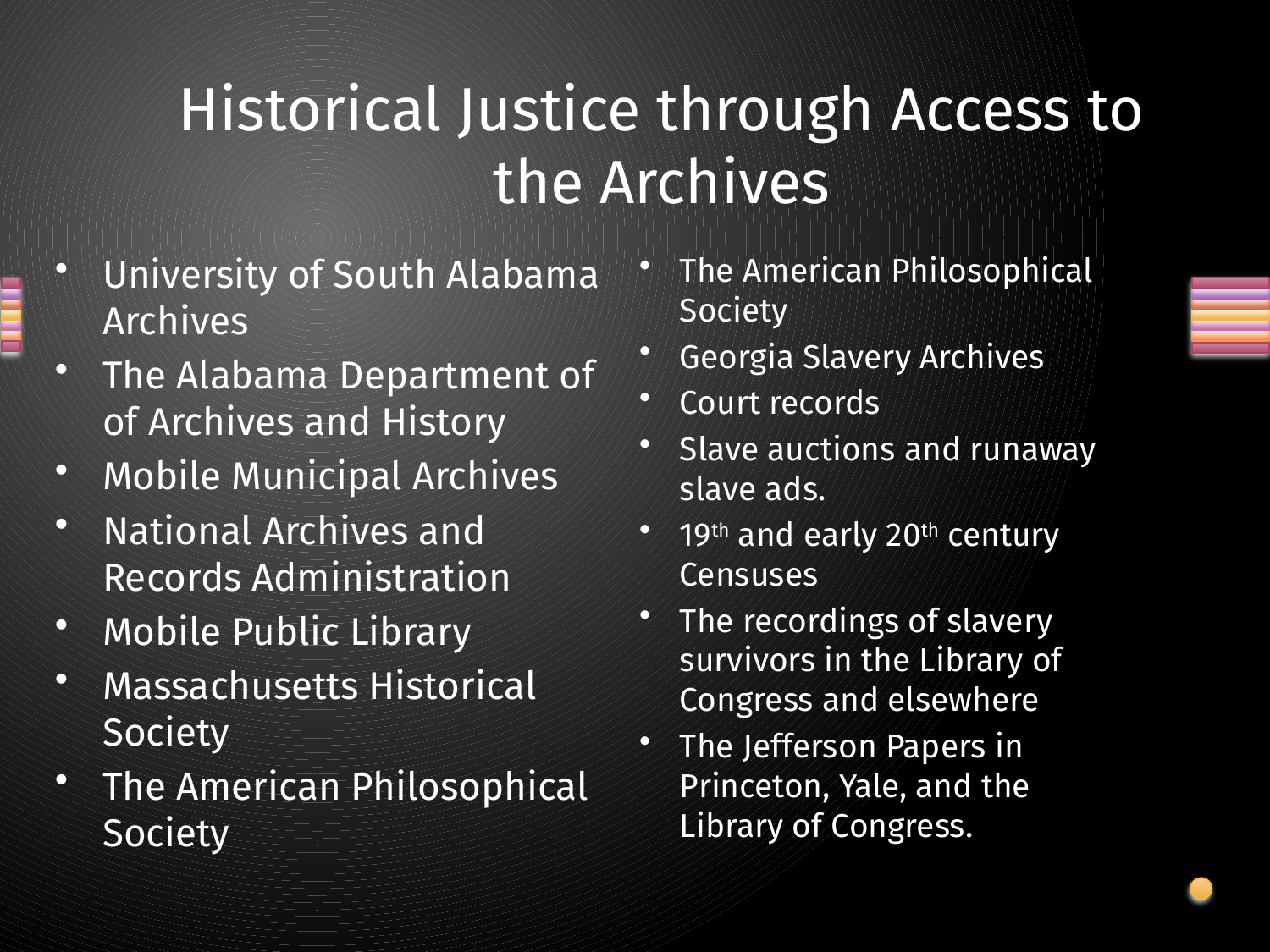

# Historical Justice through Access to the Archives
University of South Alabama Archives
The Alabama Department of of Archives and History
Mobile Municipal Archives
National Archives and Records Administration
Mobile Public Library
Massachusetts Historical Society
The American Philosophical Society

The American Philosophical Society
Georgia Slavery Archives
Court records
Slave auctions and runaway slave ads.
19th and early 20th century Censuses
The recordings of slavery survivors in the Library of Congress and elsewhere
The Jefferson Papers in Princeton, Yale, and the Library of Congress.